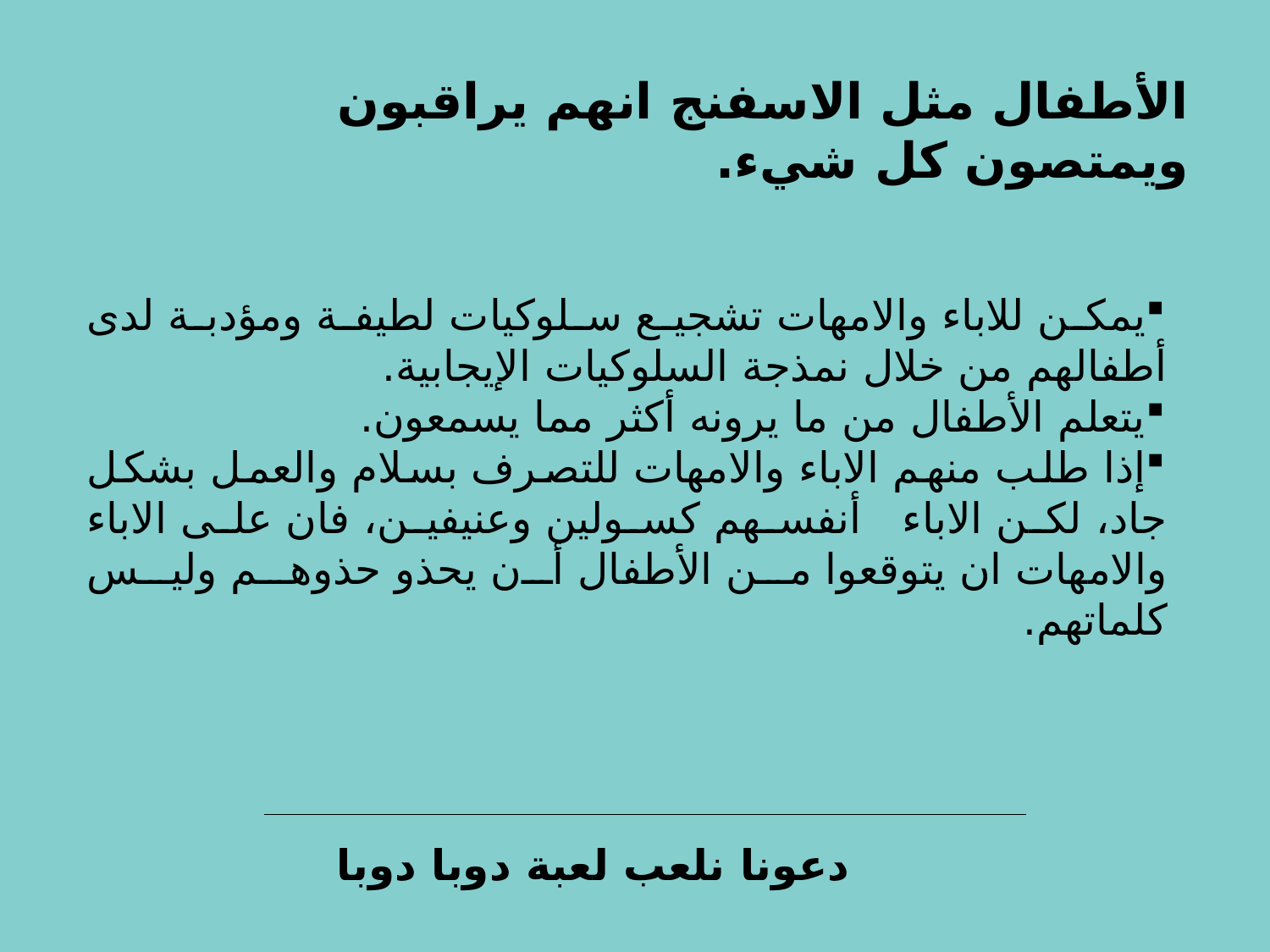

الأطفال مثل الاسفنج انهم يراقبون ويمتصون كل شيء.

يمكن للاباء والامهات تشجيع سلوكيات لطيفة ومؤدبة لدى أطفالهم من خلال نمذجة السلوكيات الإيجابية.
يتعلم الأطفال من ما يرونه أكثر مما يسمعون.
إذا طلب منهم الاباء والامهات للتصرف بسلام والعمل بشكل جاد، لكن الاباء   أنفسهم كسولين وعنيفين، فان على الاباء والامهات ان يتوقعوا من الأطفال أن يحذو حذوهم وليس كلماتهم.

دعونا نلعب لعبة دوبا دوبا